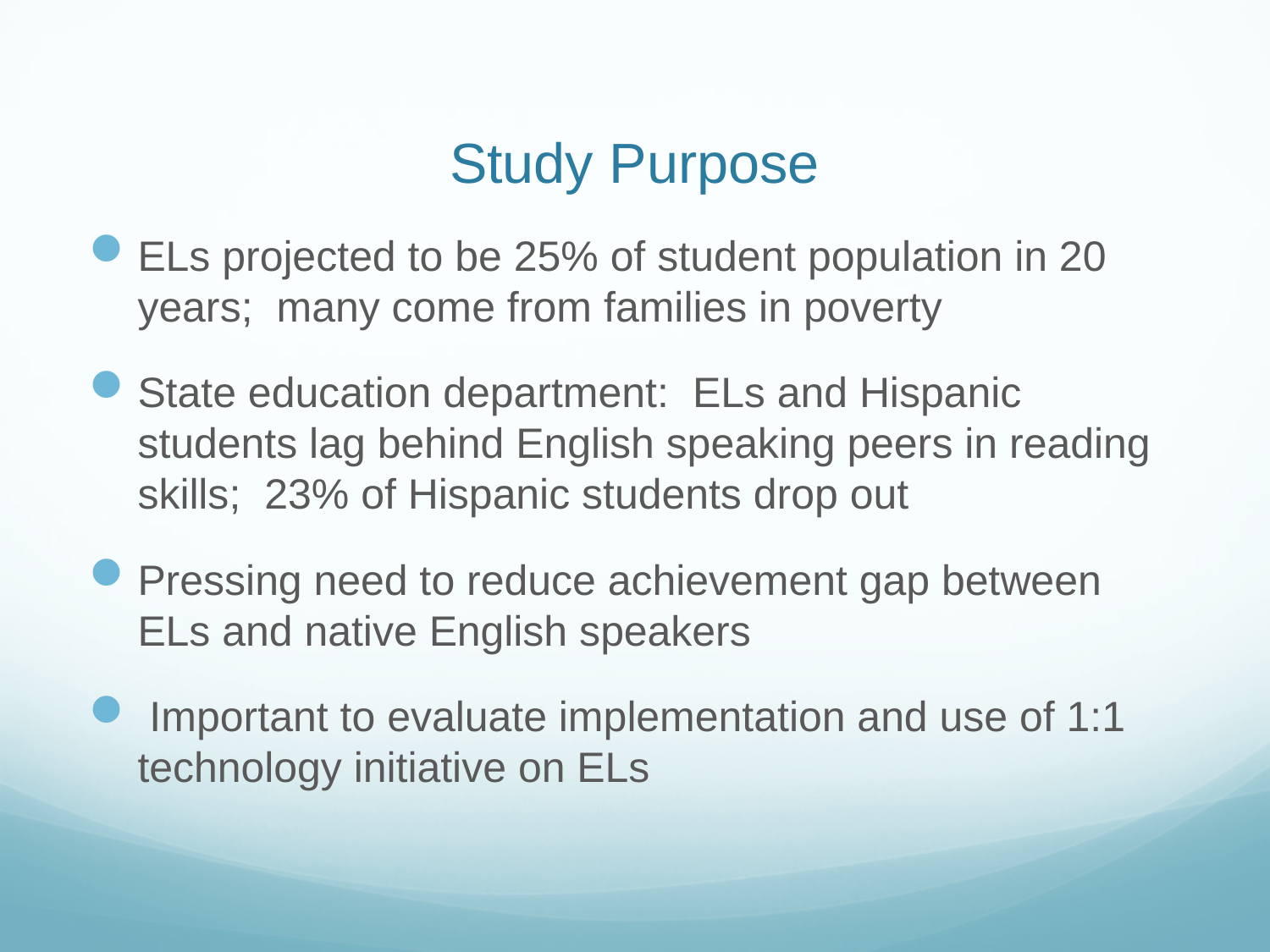

# Study Purpose
ELs projected to be 25% of student population in 20 years;  many come from families in poverty
State education department:  ELs and Hispanic students lag behind English speaking peers in reading skills;  23% of Hispanic students drop out
Pressing need to reduce achievement gap between ELs and native English speakers
 Important to evaluate implementation and use of 1:1 technology initiative on ELs